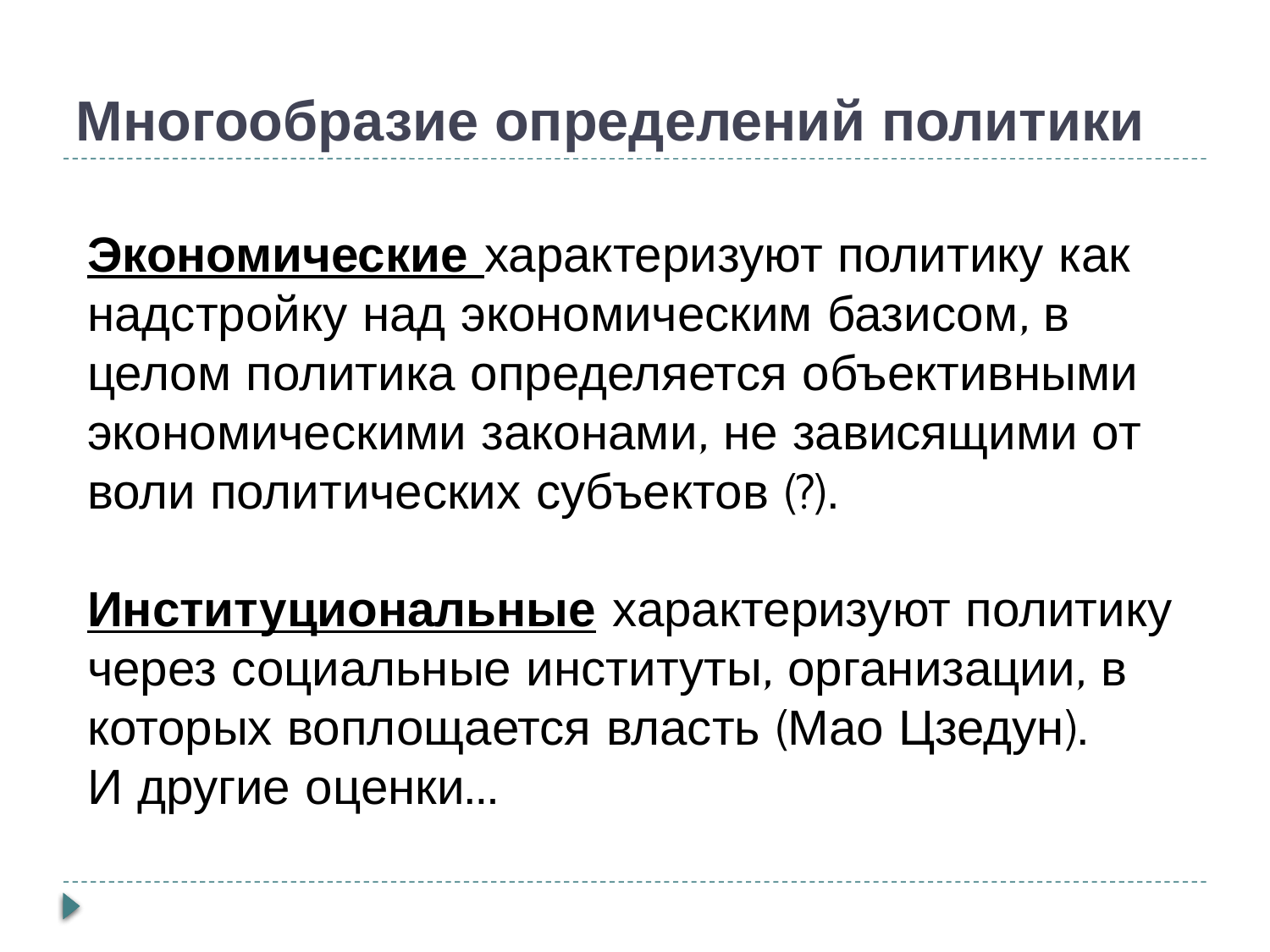

# Многообразие определений политики
Экономические характеризуют политику как надстройку над экономическим базисом, в целом политика определяется объективными экономическими законами, не зависящими от воли политических субъектов (?).

Институциональные характеризуют политику через социальные институты, организации, в которых воплощается власть (Мао Цзедун).
И другие оценки…